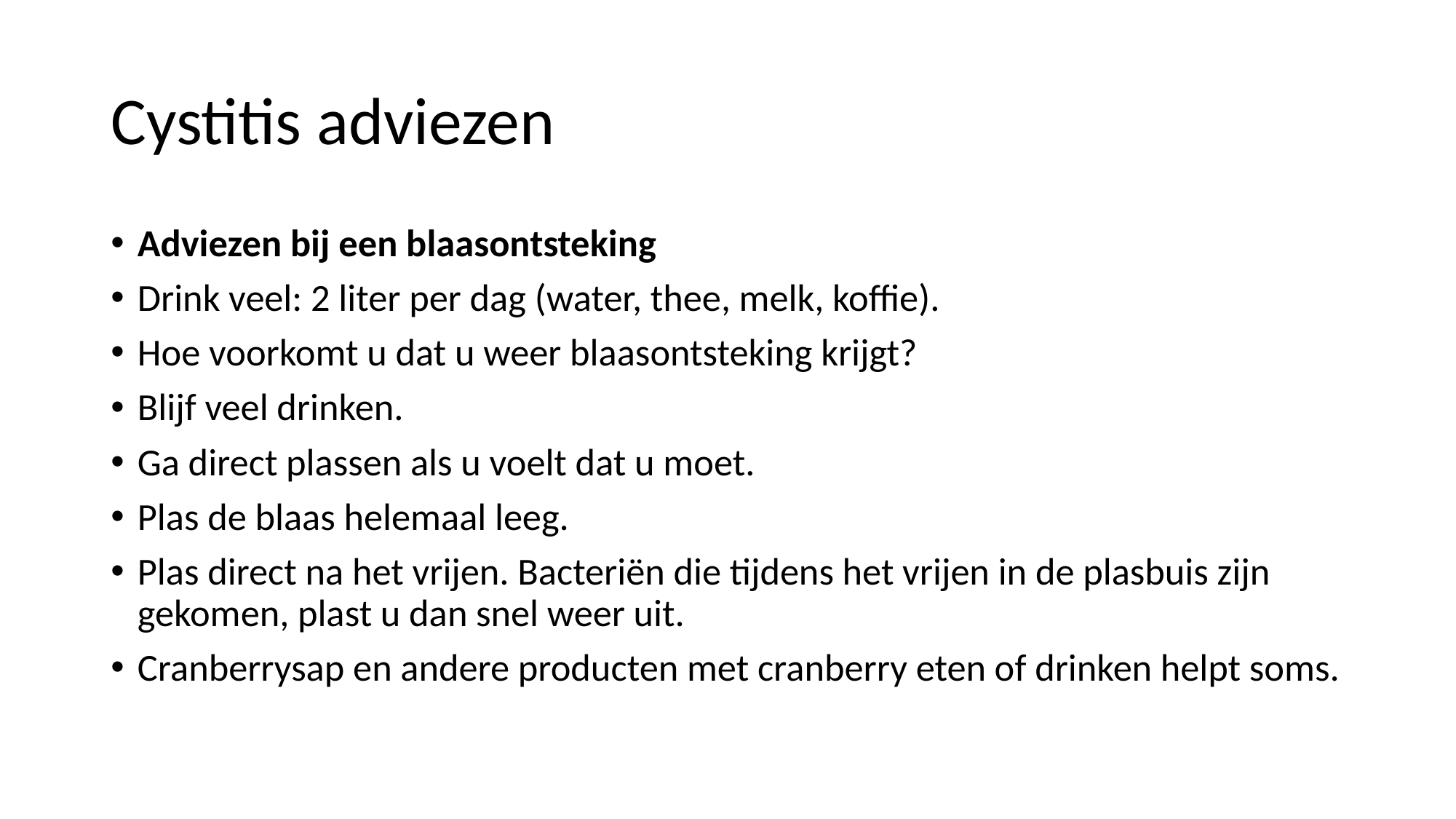

# Cystitis adviezen
Adviezen bij een blaasontsteking
Drink veel: 2 liter per dag (water, thee, melk, koffie).
Hoe voorkomt u dat u weer blaasontsteking krijgt?
Blijf veel drinken.
Ga direct plassen als u voelt dat u moet.
Plas de blaas helemaal leeg.
Plas direct na het vrijen. Bacteriën die tijdens het vrijen in de plasbuis zijn gekomen, plast u dan snel weer uit.
Cranberrysap en andere producten met cranberry eten of drinken helpt soms.